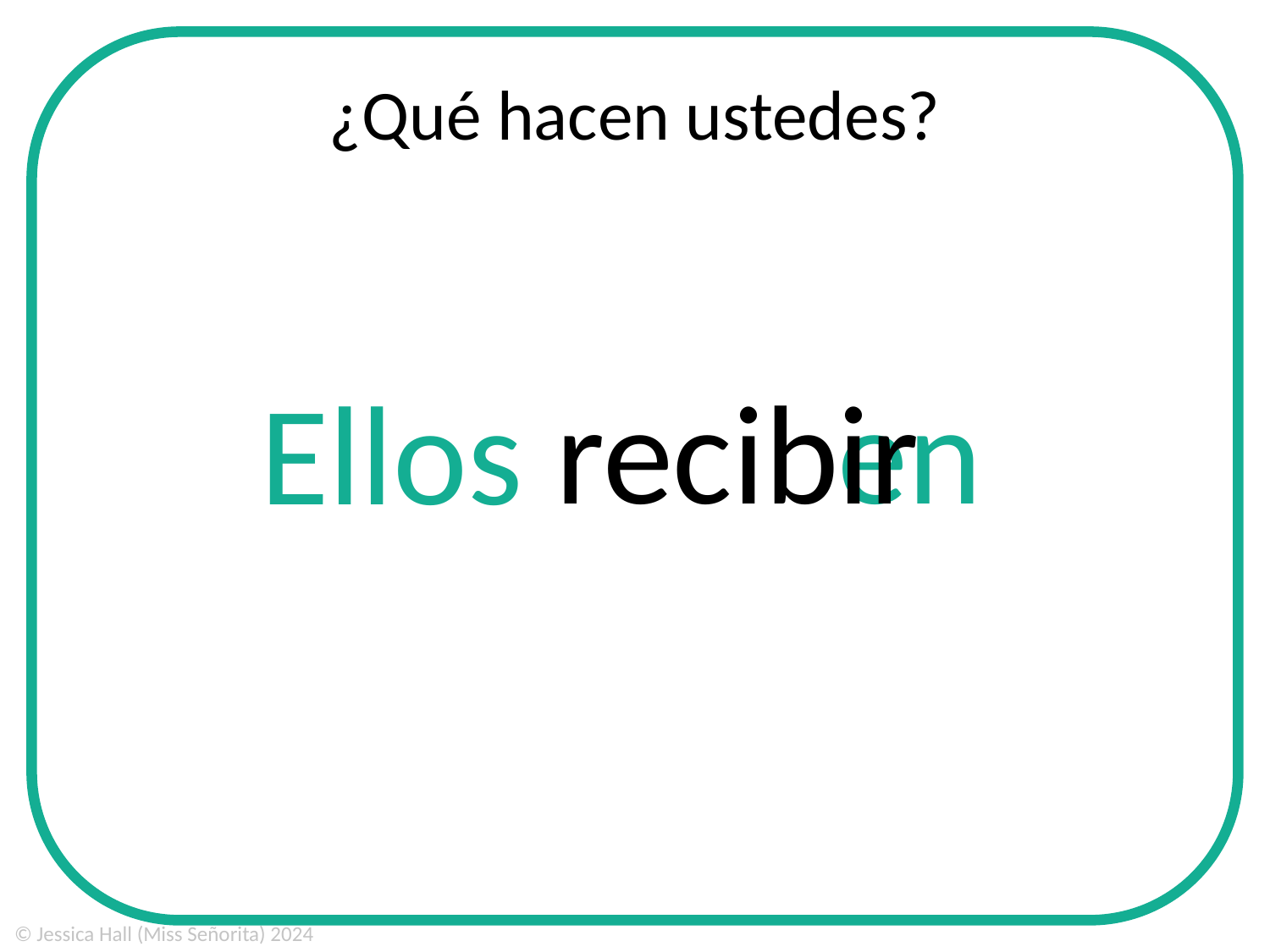

¿Qué hacen ustedes?
recib
ir
en
Ellos